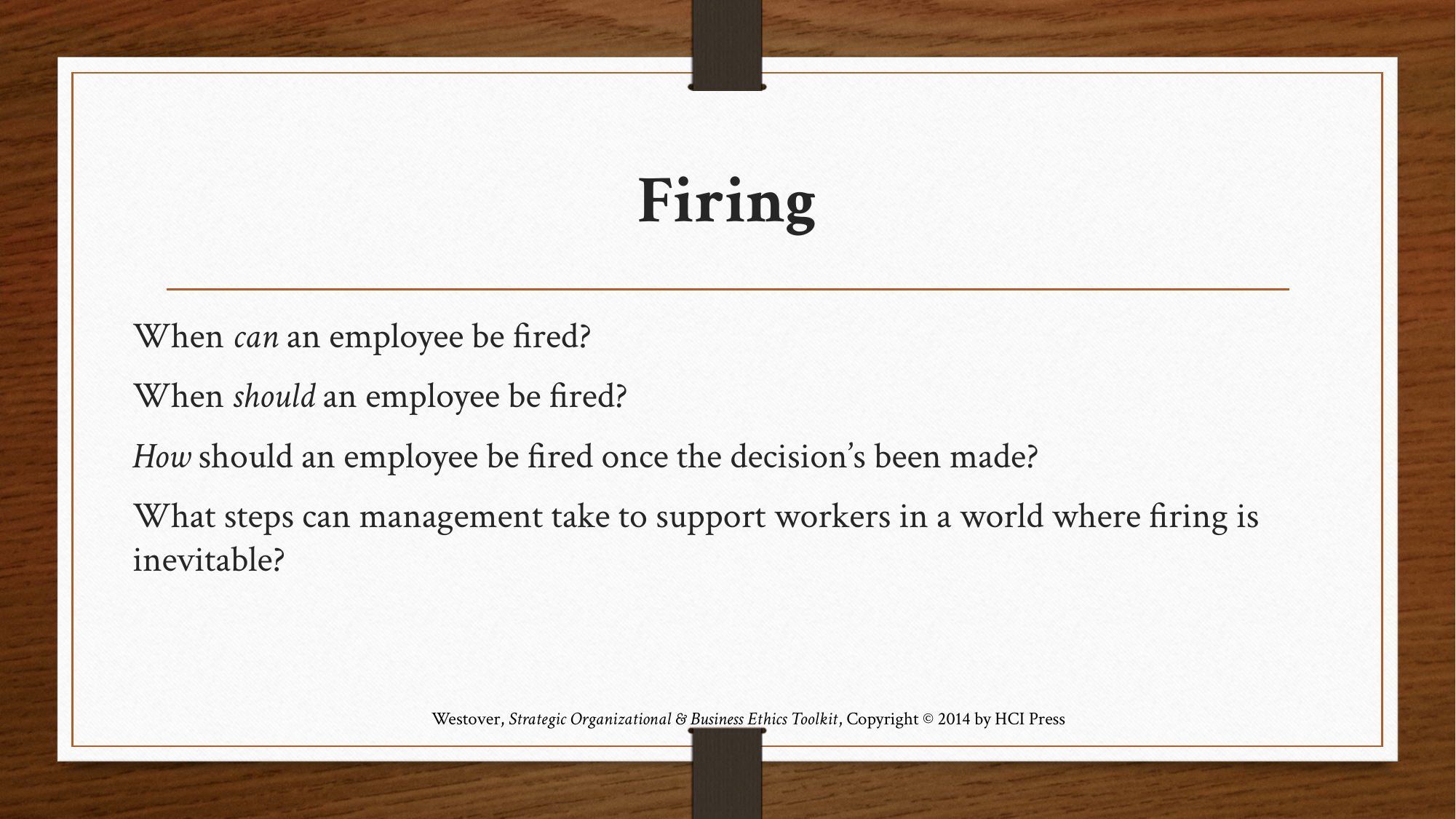

# Firing
When can an employee be fired?
When should an employee be fired?
How should an employee be fired once the decision’s been made?
What steps can management take to support workers in a world where firing is inevitable?
Westover, Strategic Organizational & Business Ethics Toolkit, Copyright © 2014 by HCI Press